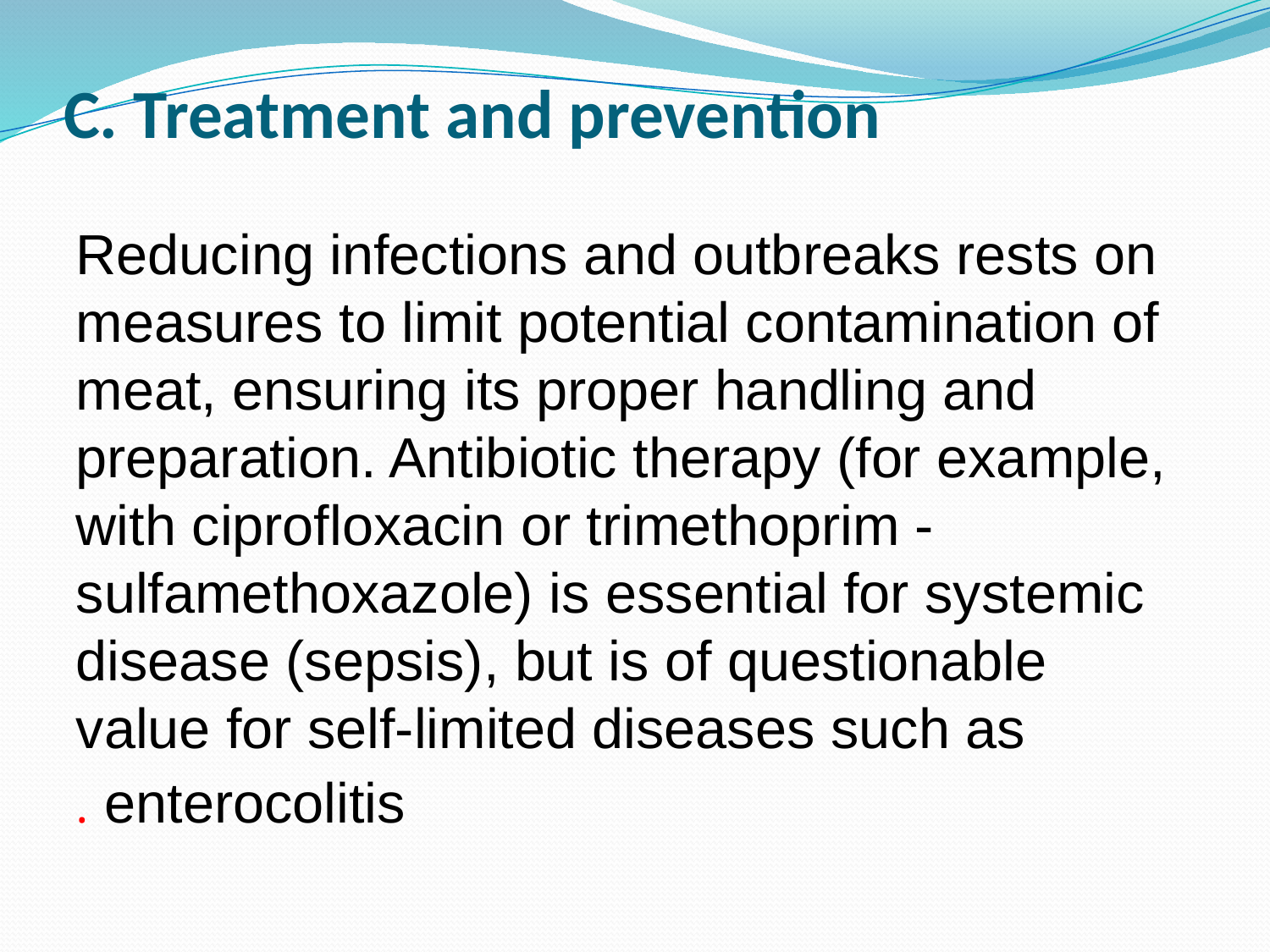

# C. Treatment and prevention
Reducing infections and outbreaks rests on measures to limit potential contamination of meat, ensuring its proper handling and preparation. Antibiotic therapy (for example, with ciprofloxacin or trimethoprim -sulfamethoxazole) is essential for systemic disease (sepsis), but is of questionable value for self-limited diseases such as enterocolitis .